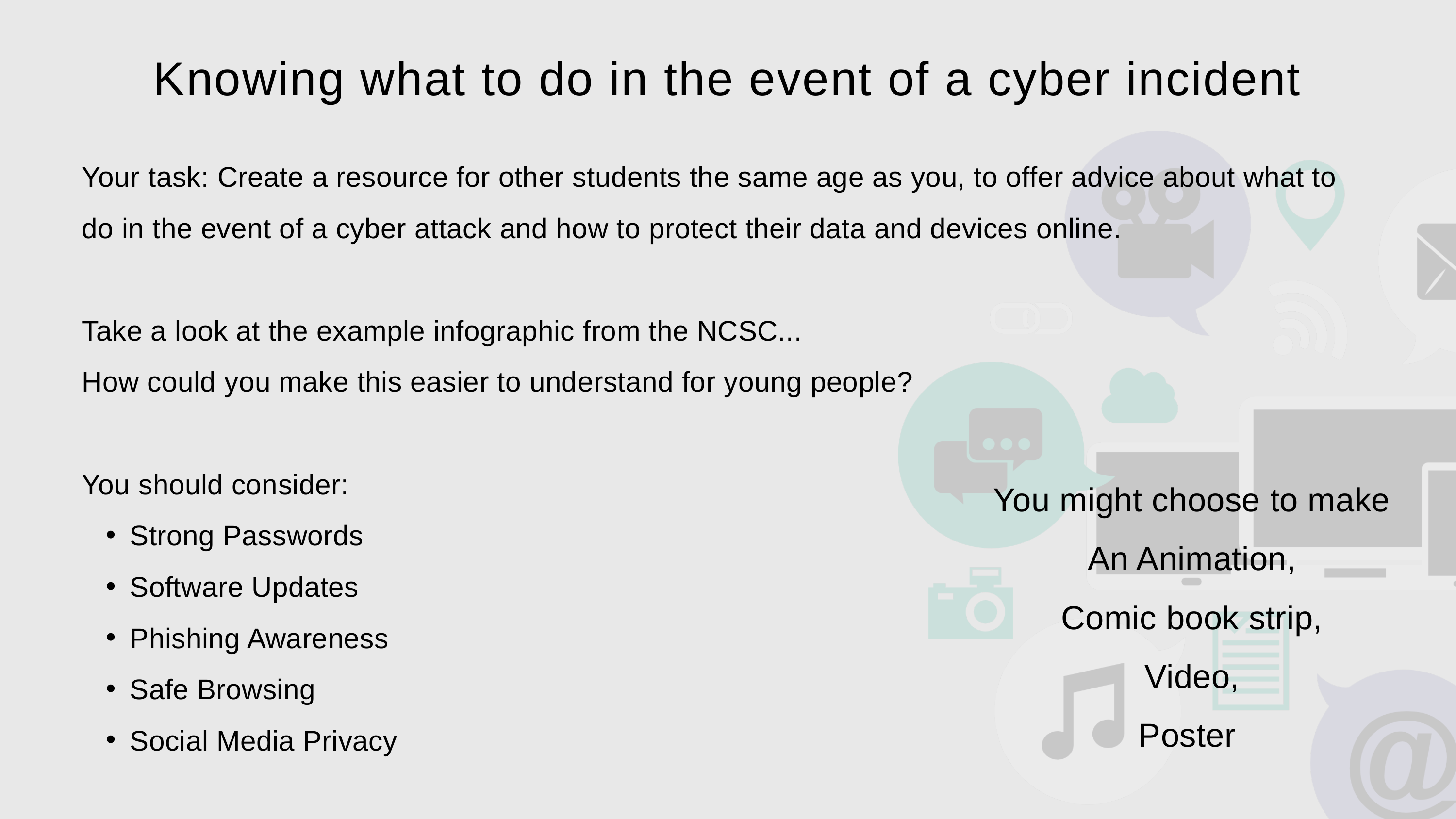

Knowing what to do in the event of a cyber incident

Your task: Create a resource for other students the same age as you, to offer advice about what to do in the event of a cyber attack and how to protect their data and devices online.

Take a look at the example infographic from the NCSC...
How could you make this easier to understand for young people?

You should consider:
Strong Passwords
Software Updates
Phishing Awareness
Safe Browsing
Social Media Privacy
You might choose to make
An Animation,
Comic book strip,
Video,
Poster